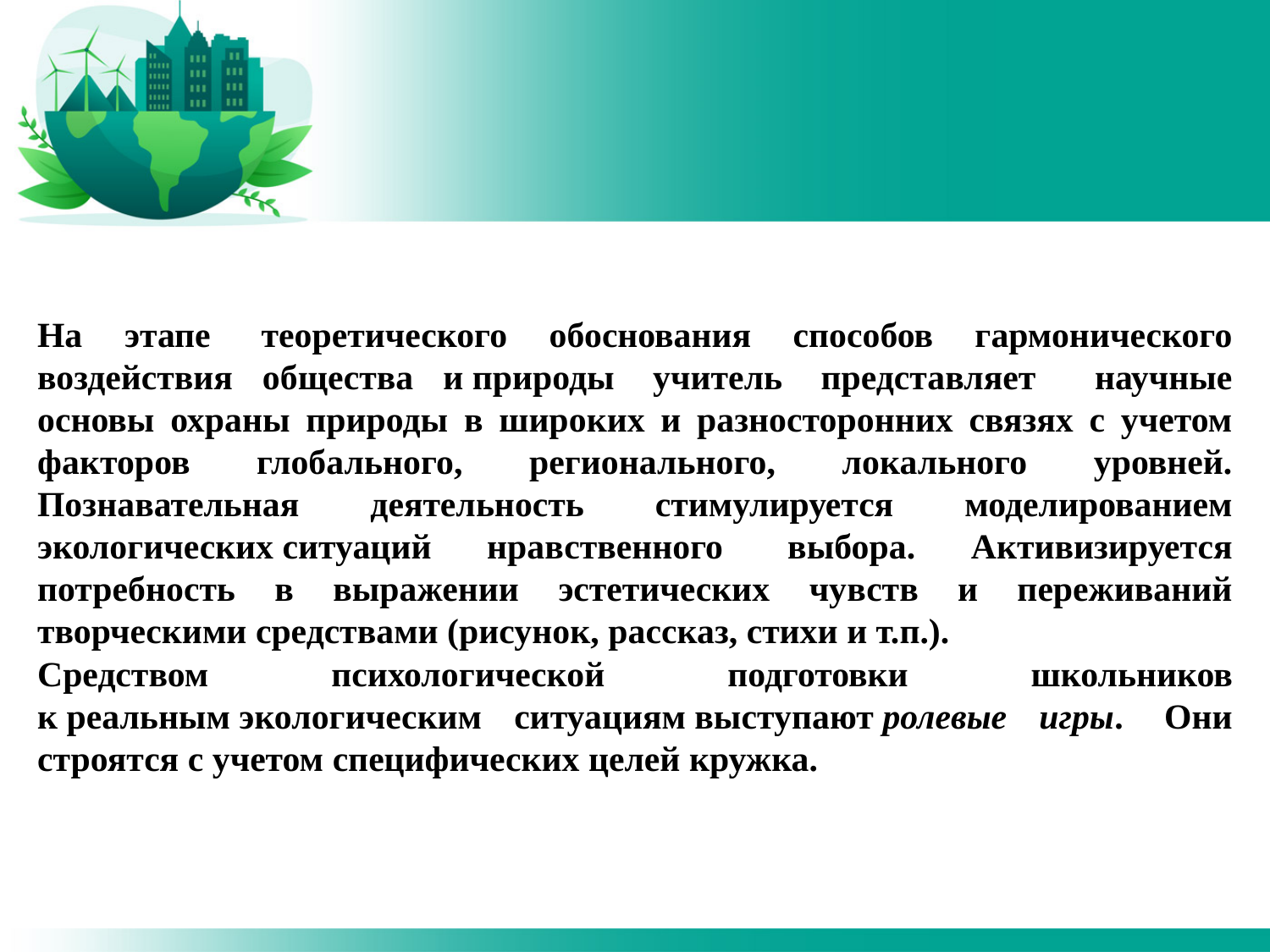

На этапе  теоретического обоснования способов гармонического воздействия общества и природы  учитель  представляет  научные основы охраны природы в широких и разносторонних связях с учетом факторов глобального, регионального, локального уровней. Познавательная деятельность стимулируется моделированием экологических ситуаций нравственного  выбора. Активизируется потребность в выражении эстетических чувств и переживаний творческими средствами (рисунок, рассказ, стихи и т.п.).
Средством психологической подготовки школьников к реальным экологическим ситуациям выступают ролевые игры.  Они строятся с учетом специфических целей кружка.